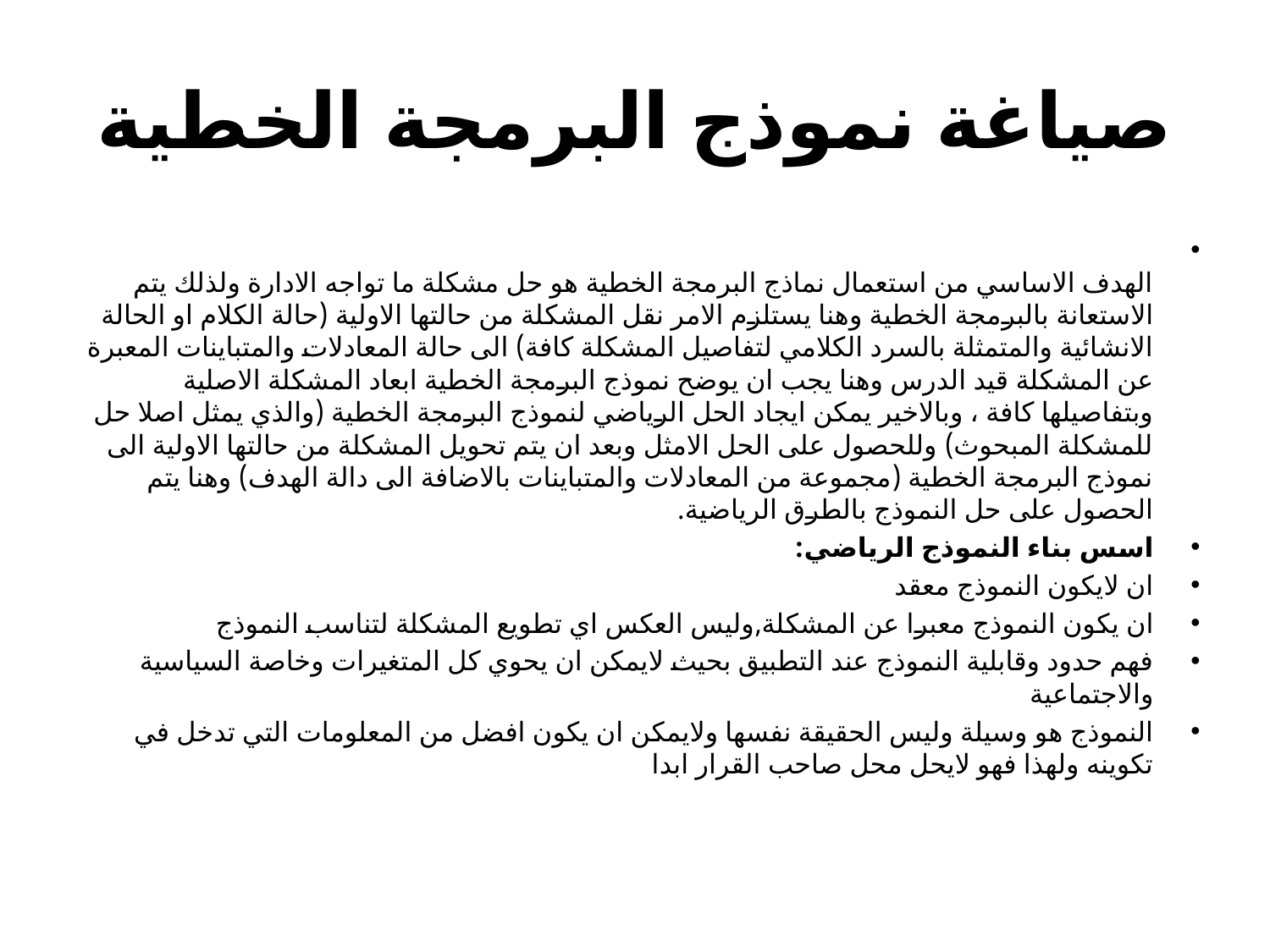

# صياغة نموذج البرمجة الخطية
الهدف الاساسي من استعمال نماذج البرمجة الخطية هو حل مشكلة ما تواجه الادارة ولذلك يتم الاستعانة بالبرمجة الخطية وهنا يستلزم الامر نقل المشكلة من حالتها الاولية (حالة الكلام او الحالة الانشائية والمتمثلة بالسرد الكلامي لتفاصيل المشكلة كافة) الى حالة المعادلات والمتباينات المعبرة عن المشكلة قيد الدرس وهنا يجب ان يوضح نموذج البرمجة الخطية ابعاد المشكلة الاصلية وبتفاصيلها كافة ، وبالاخير يمكن ايجاد الحل الرياضي لنموذج البرمجة الخطية (والذي يمثل اصلا حل للمشكلة المبحوث) وللحصول على الحل الامثل وبعد ان يتم تحويل المشكلة من حالتها الاولية الى نموذج البرمجة الخطية (مجموعة من المعادلات والمتباينات بالاضافة الى دالة الهدف) وهنا يتم الحصول على حل النموذج بالطرق الرياضية.
اسس بناء النموذج الرياضي:
ان لايكون النموذج معقد
ان يكون النموذج معبرا عن المشكلة,وليس العكس اي تطويع المشكلة لتناسب النموذج
فهم حدود وقابلية النموذج عند التطبيق بحيث لايمكن ان يحوي كل المتغيرات وخاصة السياسية والاجتماعية
النموذج هو وسيلة وليس الحقيقة نفسها ولايمكن ان يكون افضل من المعلومات التي تدخل في تكوينه ولهذا فهو لايحل محل صاحب القرار ابدا